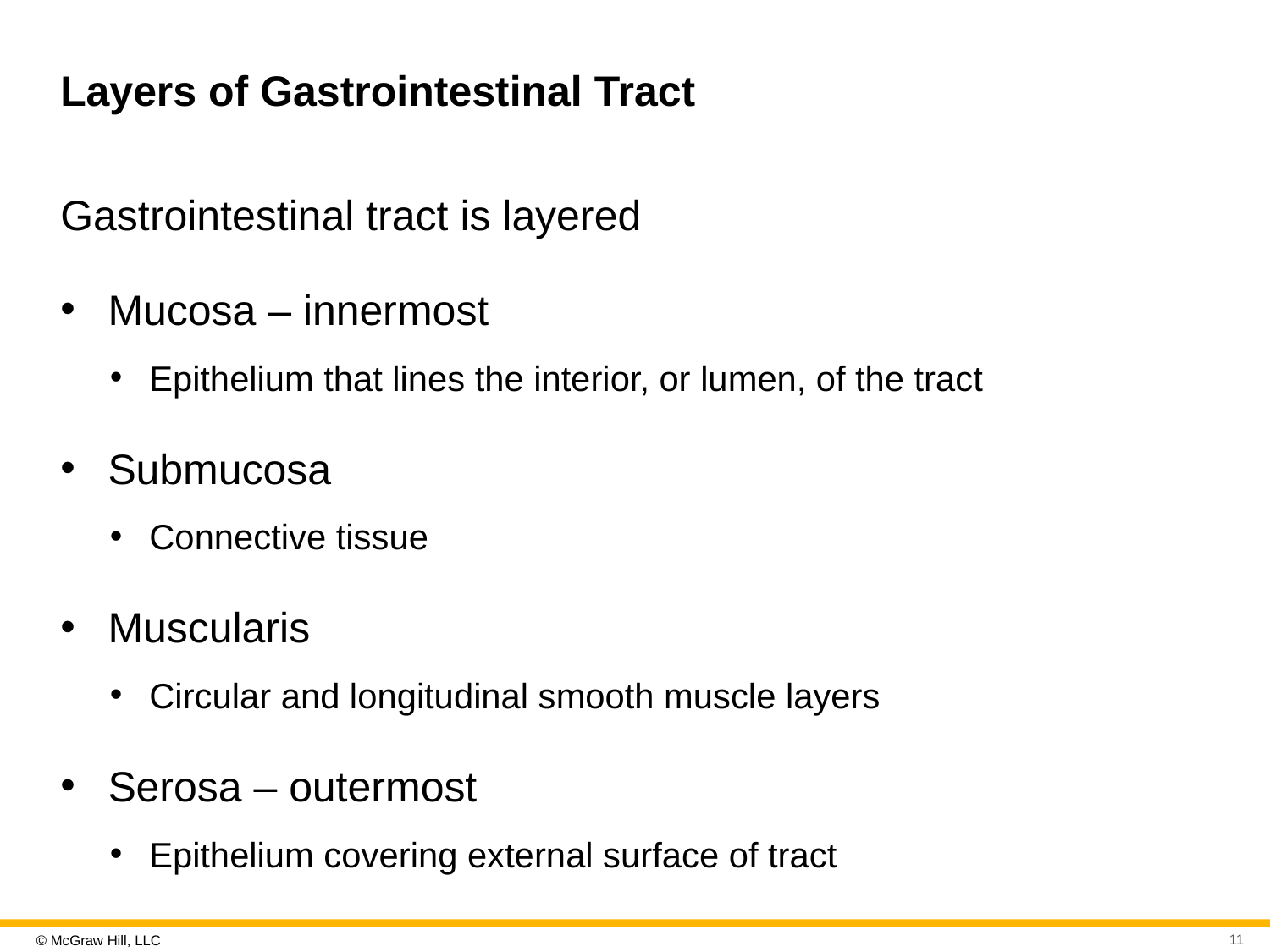

# Layers of Gastrointestinal Tract
Gastrointestinal tract is layered
Mucosa – innermost
Epithelium that lines the interior, or lumen, of the tract
Submucosa
Connective tissue
Muscularis
Circular and longitudinal smooth muscle layers
Serosa – outermost
Epithelium covering external surface of tract
11